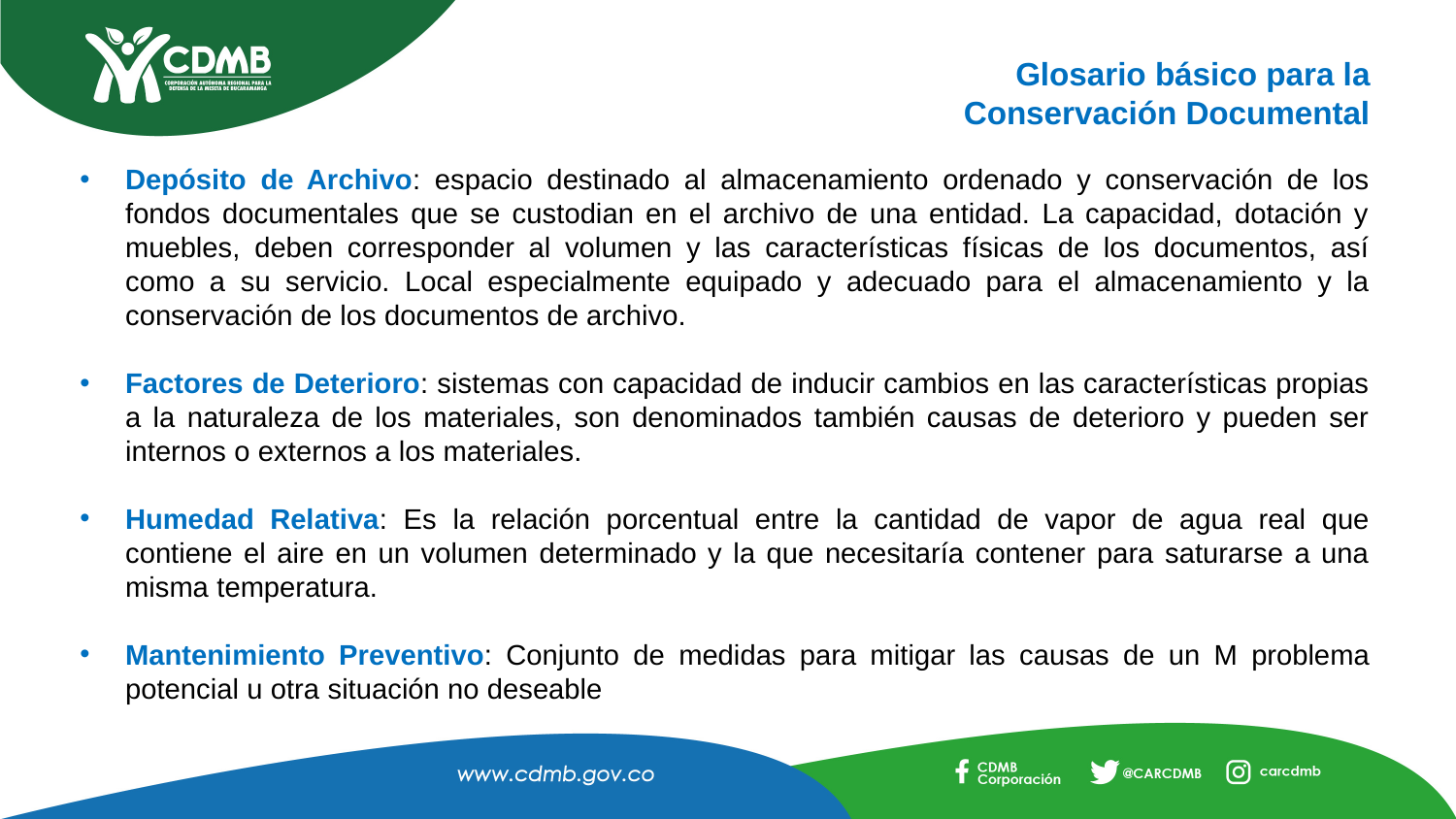

Glosario básico para la Conservación Documental
Depósito de Archivo: espacio destinado al almacenamiento ordenado y conservación de los fondos documentales que se custodian en el archivo de una entidad. La capacidad, dotación y muebles, deben corresponder al volumen y las características físicas de los documentos, así como a su servicio. Local especialmente equipado y adecuado para el almacenamiento y la conservación de los documentos de archivo.

Factores de Deterioro: sistemas con capacidad de inducir cambios en las características propias a la naturaleza de los materiales, son denominados también causas de deterioro y pueden ser internos o externos a los materiales.

Humedad Relativa: Es la relación porcentual entre la cantidad de vapor de agua real que contiene el aire en un volumen determinado y la que necesitaría contener para saturarse a una misma temperatura.

Mantenimiento Preventivo: Conjunto de medidas para mitigar las causas de un M problema potencial u otra situación no deseable